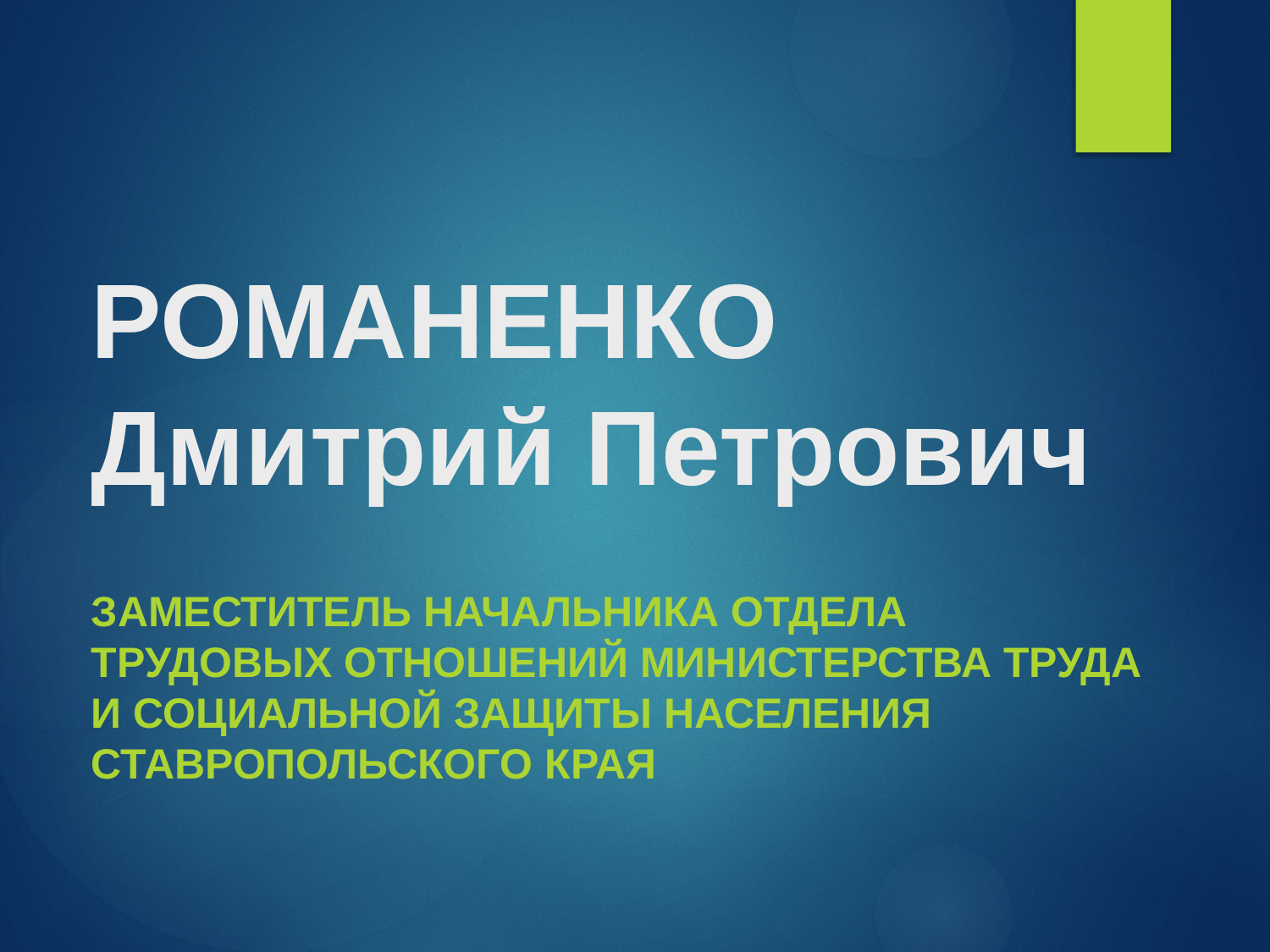

# РОМАНЕНКО Дмитрий Петрович
Заместитель начальника отдела
трудовых отношений министерства труда
и социальной защиты населения ставропольского края